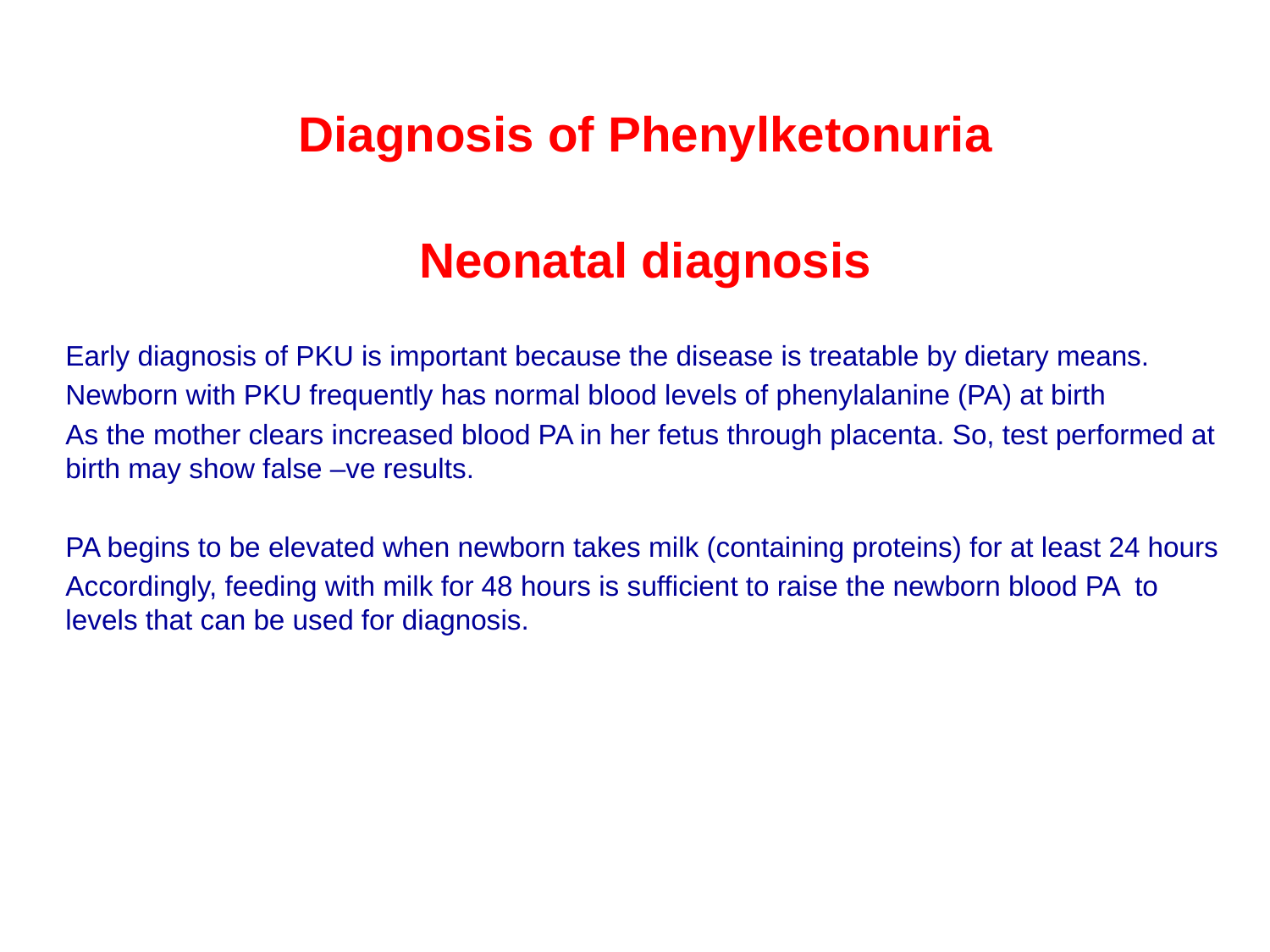

# Diagnosis of Phenylketonuria
Neonatal diagnosis

Early diagnosis of PKU is important because the disease is treatable by dietary means.
Newborn with PKU frequently has normal blood levels of phenylalanine (PA) at birth
As the mother clears increased blood PA in her fetus through placenta. So, test performed at birth may show false –ve results.

PA begins to be elevated when newborn takes milk (containing proteins) for at least 24 hours
Accordingly, feeding with milk for 48 hours is sufficient to raise the newborn blood PA  to levels that can be used for diagnosis.